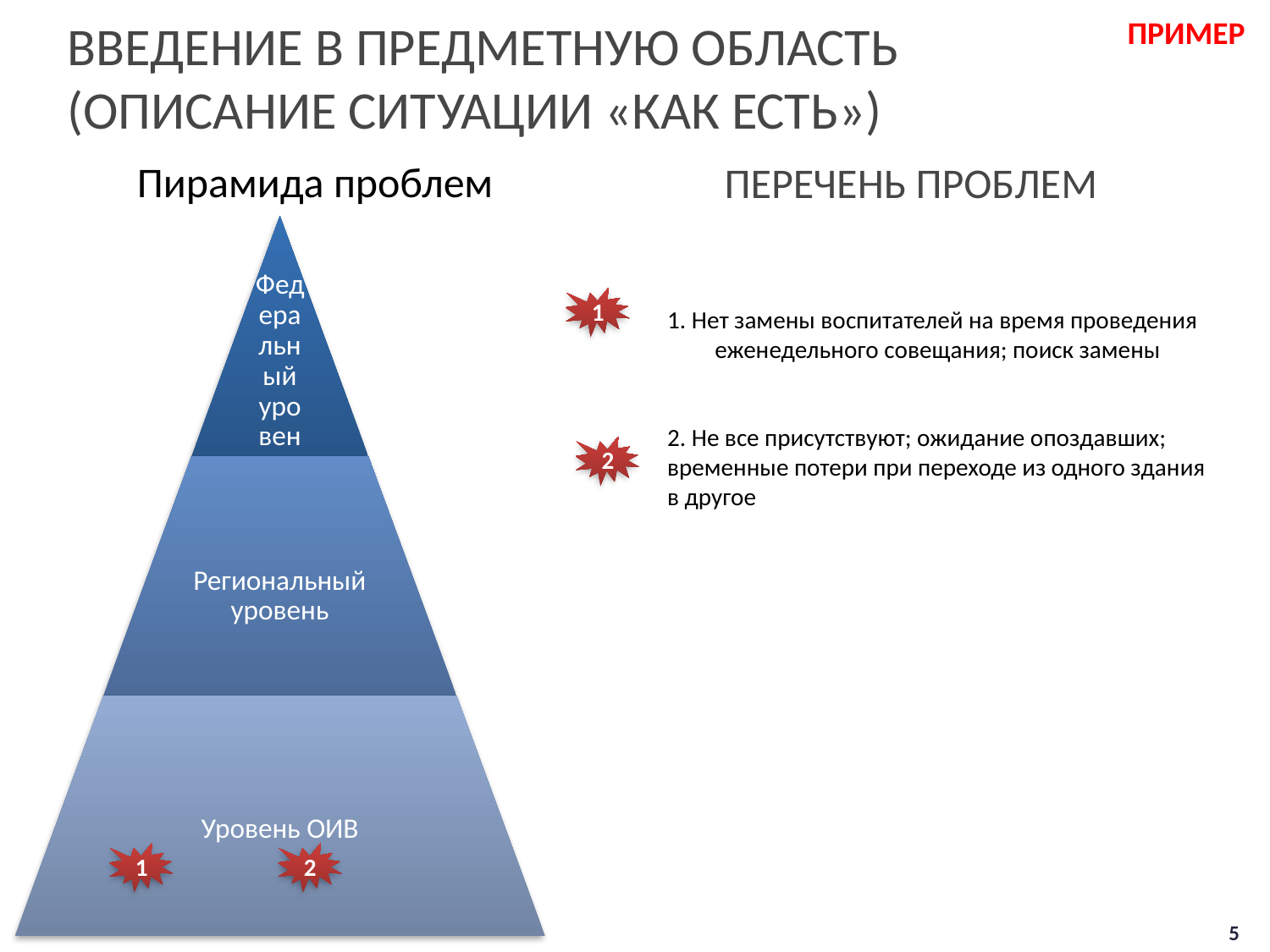

ПРИМЕР
Введение в предметную область
(описание ситуации «как есть»)
# Пирамида проблем
Перечень проблем
Федеральный уровень
Региональный уровень
Уровень ОИВ
1
1. Нет замены воспитателей на время проведения еженедельного совещания; поиск замены

2. Не все присутствуют; ожидание опоздавших; временные потери при переходе из одного здания в другое

2
1
2
5